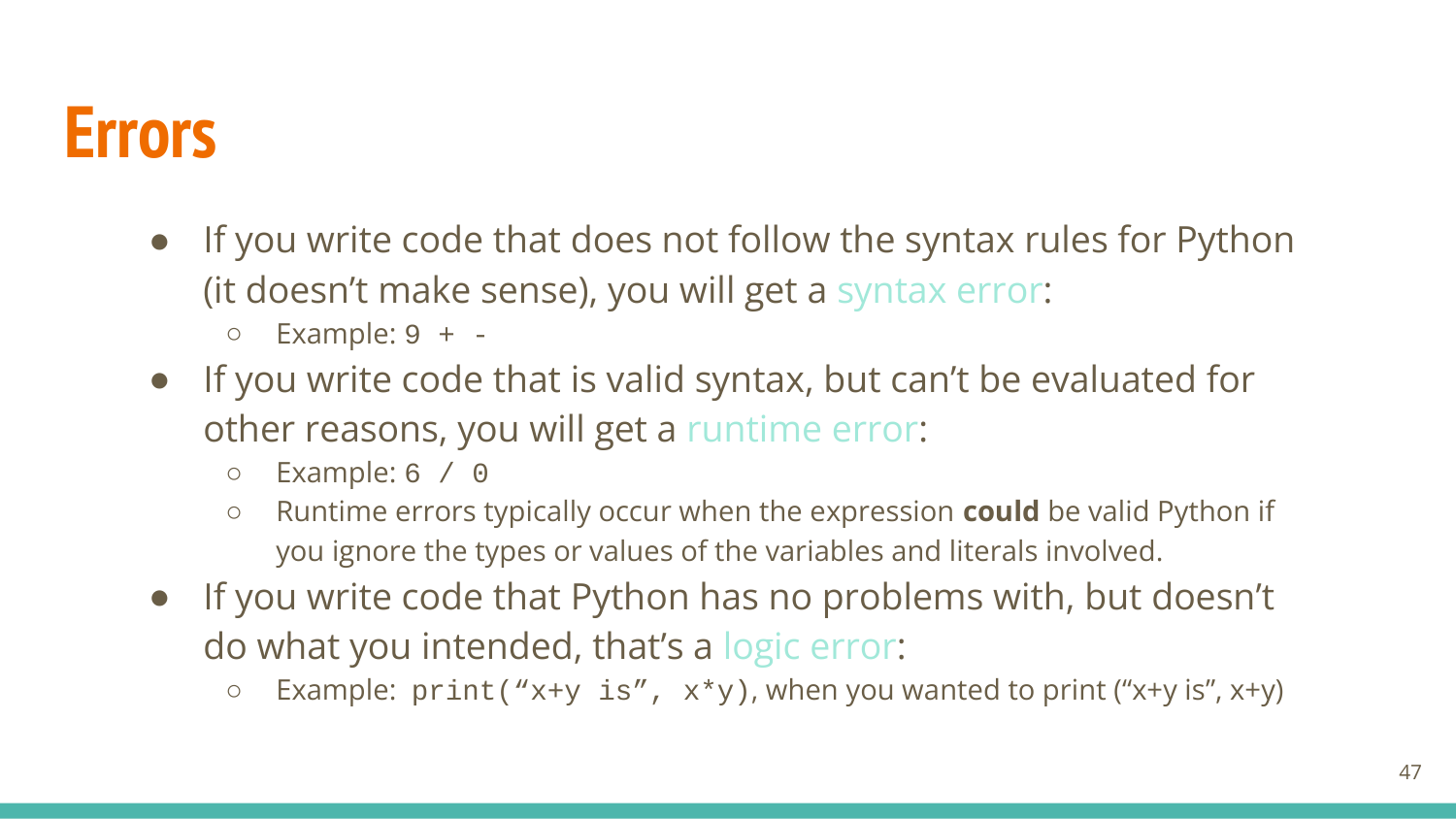

# Errors
If you write code that does not follow the syntax rules for Python (it doesn’t make sense), you will get a syntax error:
Example: 9 + -
If you write code that is valid syntax, but can’t be evaluated for other reasons, you will get a runtime error:
Example: 6 / 0
Runtime errors typically occur when the expression could be valid Python if you ignore the types or values of the variables and literals involved.
If you write code that Python has no problems with, but doesn’t do what you intended, that’s a logic error:
Example:  print(“x+y is”, x*y), when you wanted to print (“x+y is”, x+y)
47